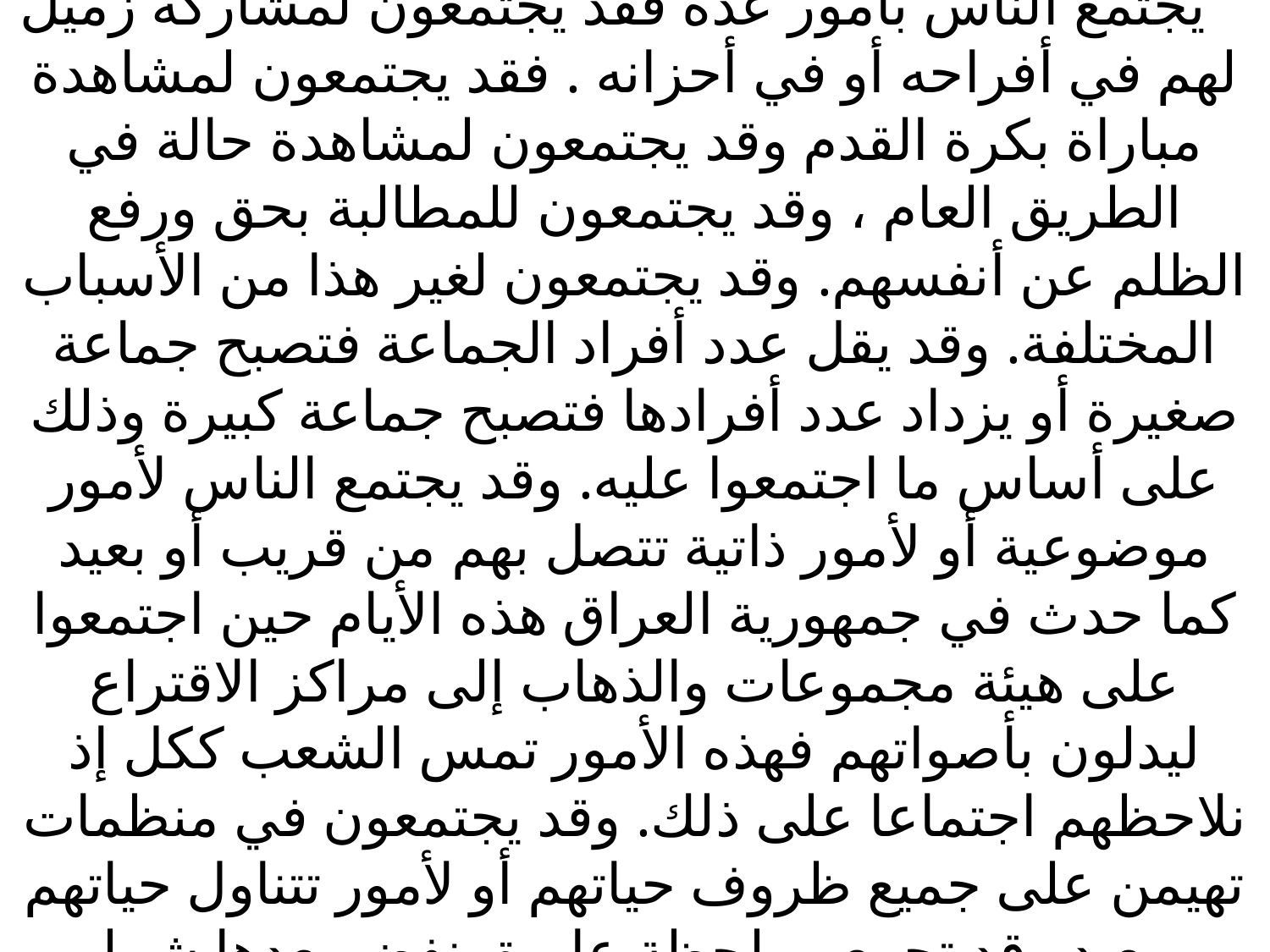

# أنواع الجماعات يجتمع الناس بأمور عدة فقد يجتمعون لمشاركة زميل لهم في أفراحه أو في أحزانه . فقد يجتمعون لمشاهدة مباراة بكرة القدم وقد يجتمعون لمشاهدة حالة في الطريق العام ، وقد يجتمعون للمطالبة بحق ورفع الظلم عن أنفسهم. وقد يجتمعون لغير هذا من الأسباب المختلفة. وقد يقل عدد أفراد الجماعة فتصبح جماعة صغيرة أو يزداد عدد أفرادها فتصبح جماعة كبيرة وذلك على أساس ما اجتمعوا عليه. وقد يجتمع الناس لأمور موضوعية أو لأمور ذاتية تتصل بهم من قريب أو بعيد كما حدث في جمهورية العراق هذه الأيام حين اجتمعوا على هيئة مجموعات والذهاب إلى مراكز الاقتراع ليدلون بأصواتهم فهذه الأمور تمس الشعب ككل إذ نلاحظهم اجتماعا على ذلك. وقد يجتمعون في منظمات تهيمن على جميع ظروف حياتهم أو لأمور تتناول حياتهم من بعيد وقد تجمعهم لحظة عابرة ينفض بعدها شملهم. وقد تجمعهم صلات عميقة تؤثر بهم مدى الحياة